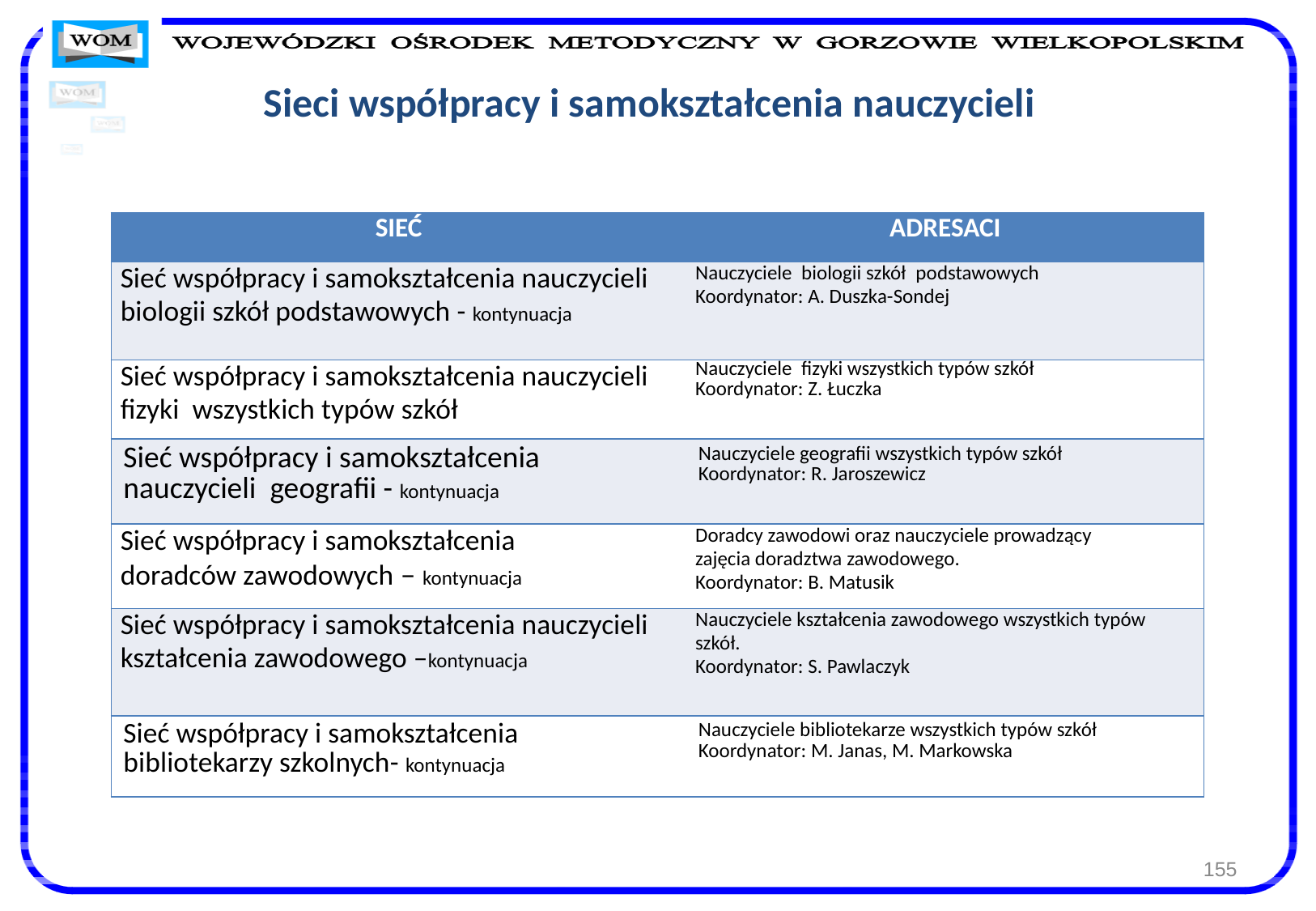

# Sieci współpracy i samokształcenia nauczycieli
| SIEĆ | ADRESACI |
| --- | --- |
| Sieć współpracy i samokształcenia nauczycieli biologii szkół podstawowych - kontynuacja | Nauczyciele biologii szkół  podstawowych Koordynator: A. Duszka-Sondej |
| Sieć współpracy i samokształcenia nauczycieli fizyki wszystkich typów szkół | Nauczyciele fizyki wszystkich typów szkół Koordynator: Z. Łuczka |
| Sieć współpracy i samokształcenia nauczycieli geografii - kontynuacja | Nauczyciele geografii wszystkich typów szkół Koordynator: R. Jaroszewicz |
| Sieć współpracy i samokształcenia doradców zawodowych – kontynuacja | Doradcy zawodowi oraz nauczyciele prowadzący zajęcia doradztwa zawodowego. Koordynator: B. Matusik |
| Sieć współpracy i samokształcenia nauczycieli kształcenia zawodowego –kontynuacja | Nauczyciele kształcenia zawodowego wszystkich typów szkół. Koordynator: S. Pawlaczyk |
| Sieć współpracy i samokształcenia bibliotekarzy szkolnych- kontynuacja | Nauczyciele bibliotekarze wszystkich typów szkół Koordynator: M. Janas, M. Markowska |
155